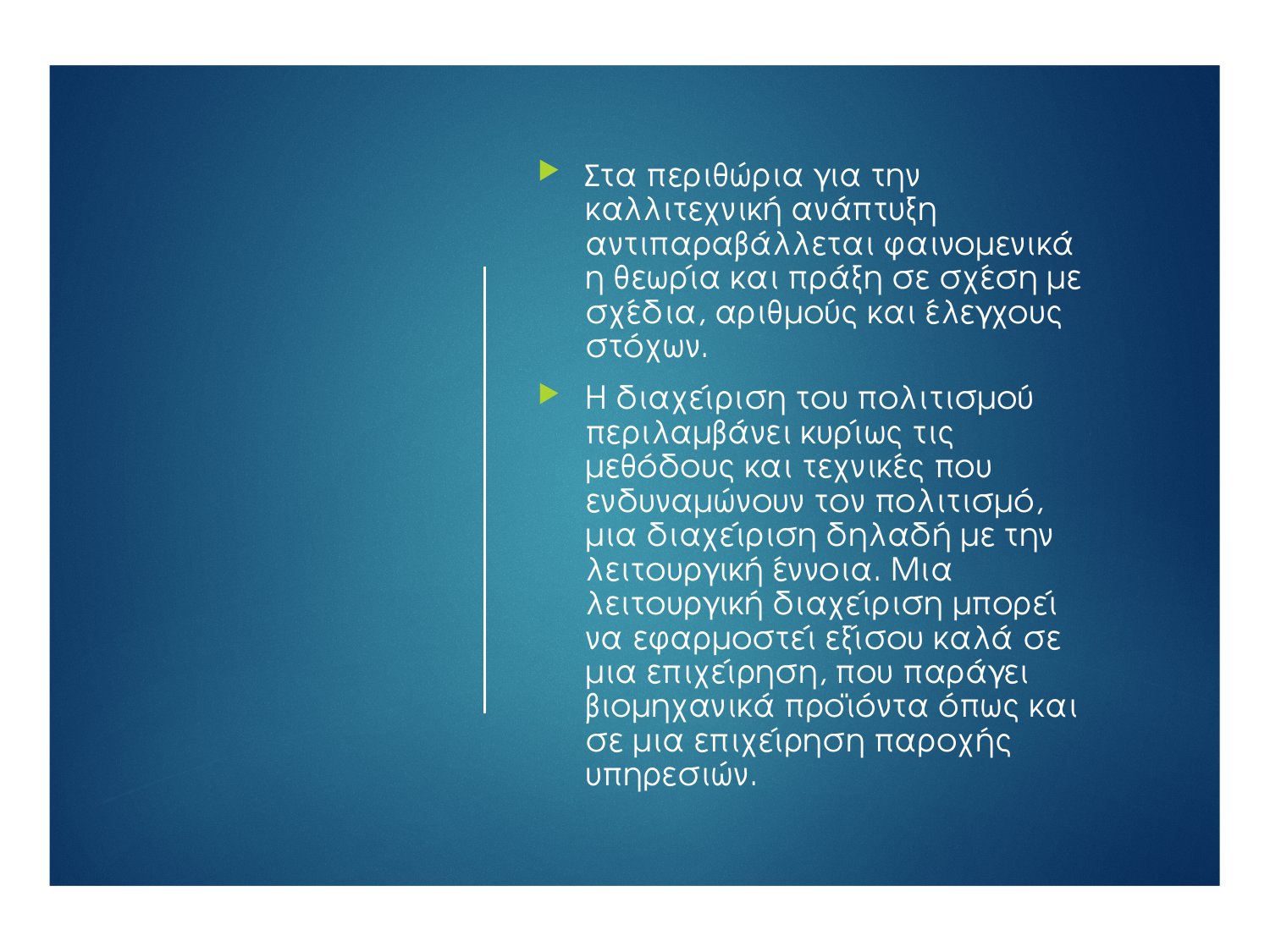

#
Στα περιθώρια για την καλλιτεχνική ανάπτυξη αντιπαραβάλλεται φαινομενικά η θεωρία και πράξη σε σχέση με σχέδια, αριθμούς και έλεγχους στόχων.
Η διαχείριση του πολιτισμού περιλαμβάνει κυρίως τις μεθόδους και τεχνικές που ενδυναμώνουν τον πολιτισμό, μια διαχείριση δηλαδή με την λειτουργική έννοια. Μια λειτουργική διαχείριση μπορεί να εφαρμοστεί εξίσου καλά σε μια επιχείρηση, που παράγει βιομηχανικά προϊόντα όπως και σε μια επιχείρηση παροχής υπηρεσιών.